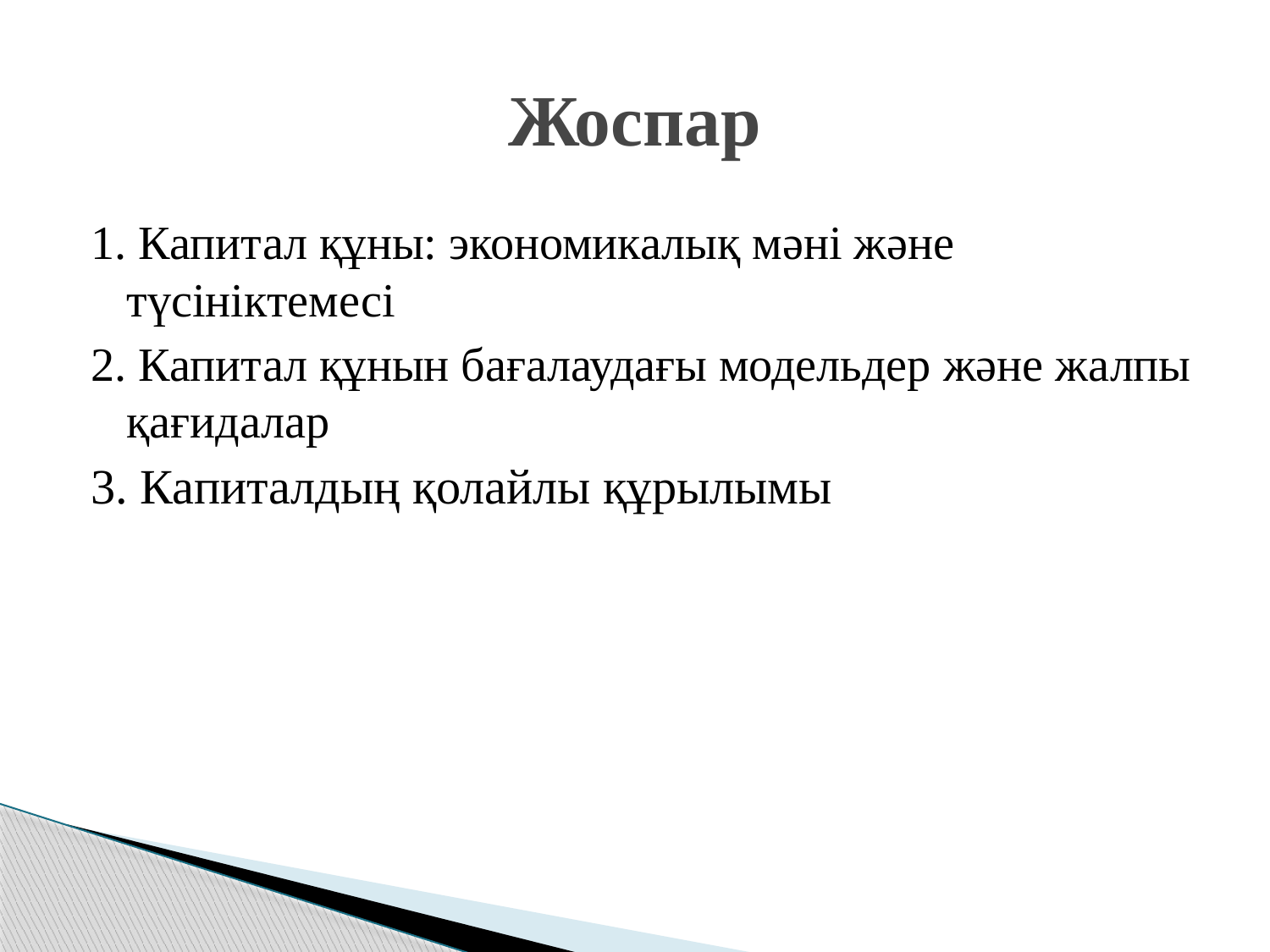

# Жоспар
1. Капитал құны: экономикалық мәні және түсініктемесі
2. Капитал құнын бағалаудағы модельдер және жалпы қағидалар
3. Капиталдың қолайлы құрылымы